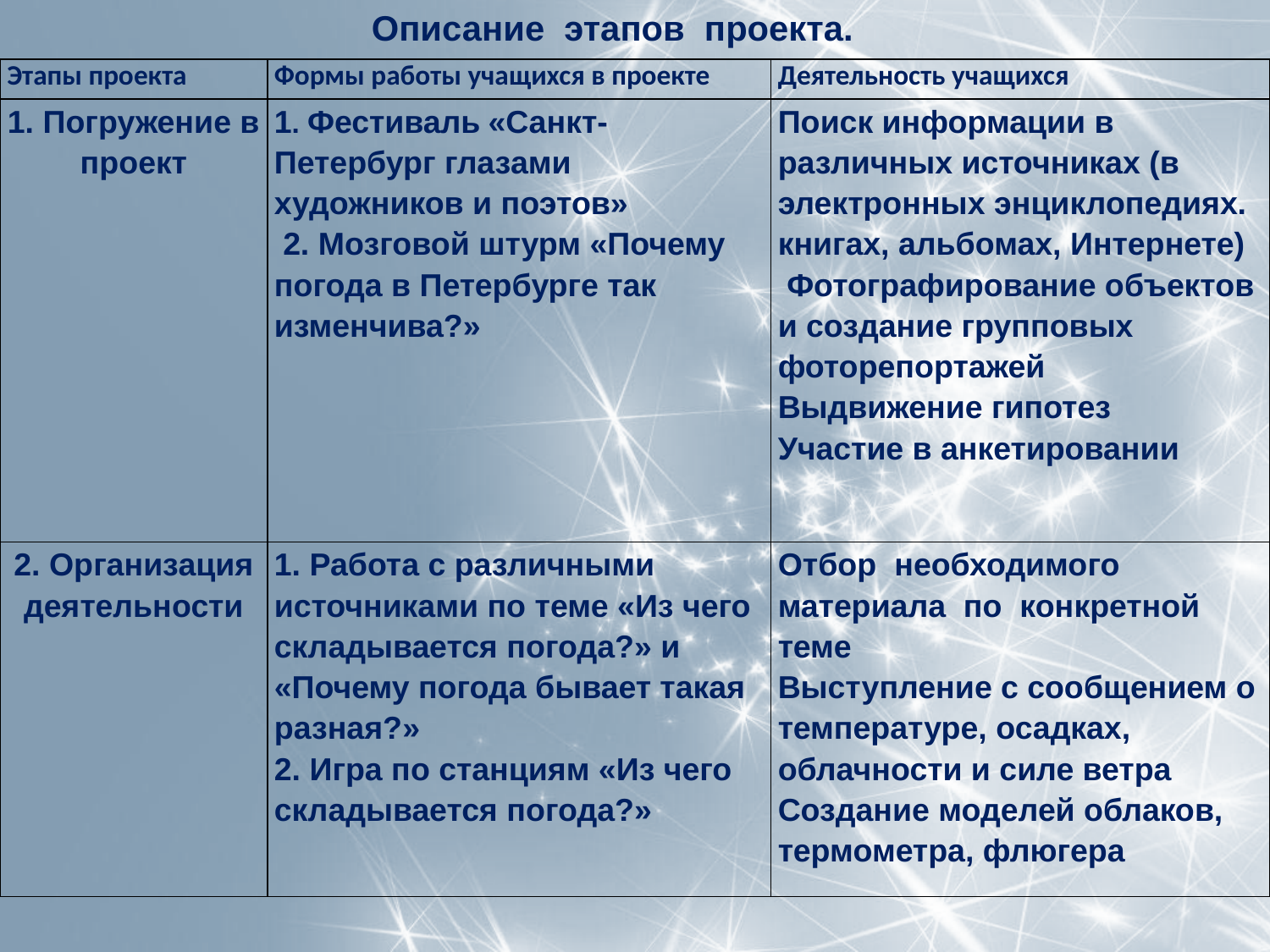

Описание  этапов  проекта.

| Этапы проекта | Формы работы учащихся в проекте | Деятельность учащихся |
| --- | --- | --- |
| 1. Погружение в проект | 1. Фестиваль «Санкт-Петербург глазами художников и поэтов» 2. Мозговой штурм «Почему погода в Петербурге так изменчива?» | Поиск информации в различных источниках (в электронных энциклопедиях. книгах, альбомах, Интернете) Фотографирование объектов и создание групповых фоторепортажей Выдвижение гипотез Участие в анкетировании |
| 2. Организация деятельности | 1. Работа с различными источниками по теме «Из чего складывается погода?» и «Почему погода бывает такая разная?» 2. Игра по станциям «Из чего складывается погода?» | Отбор необходимого материала по конкретной теме Выступление с сообщением о температуре, осадках, облачности и силе ветра Создание моделей облаков, термометра, флюгера |